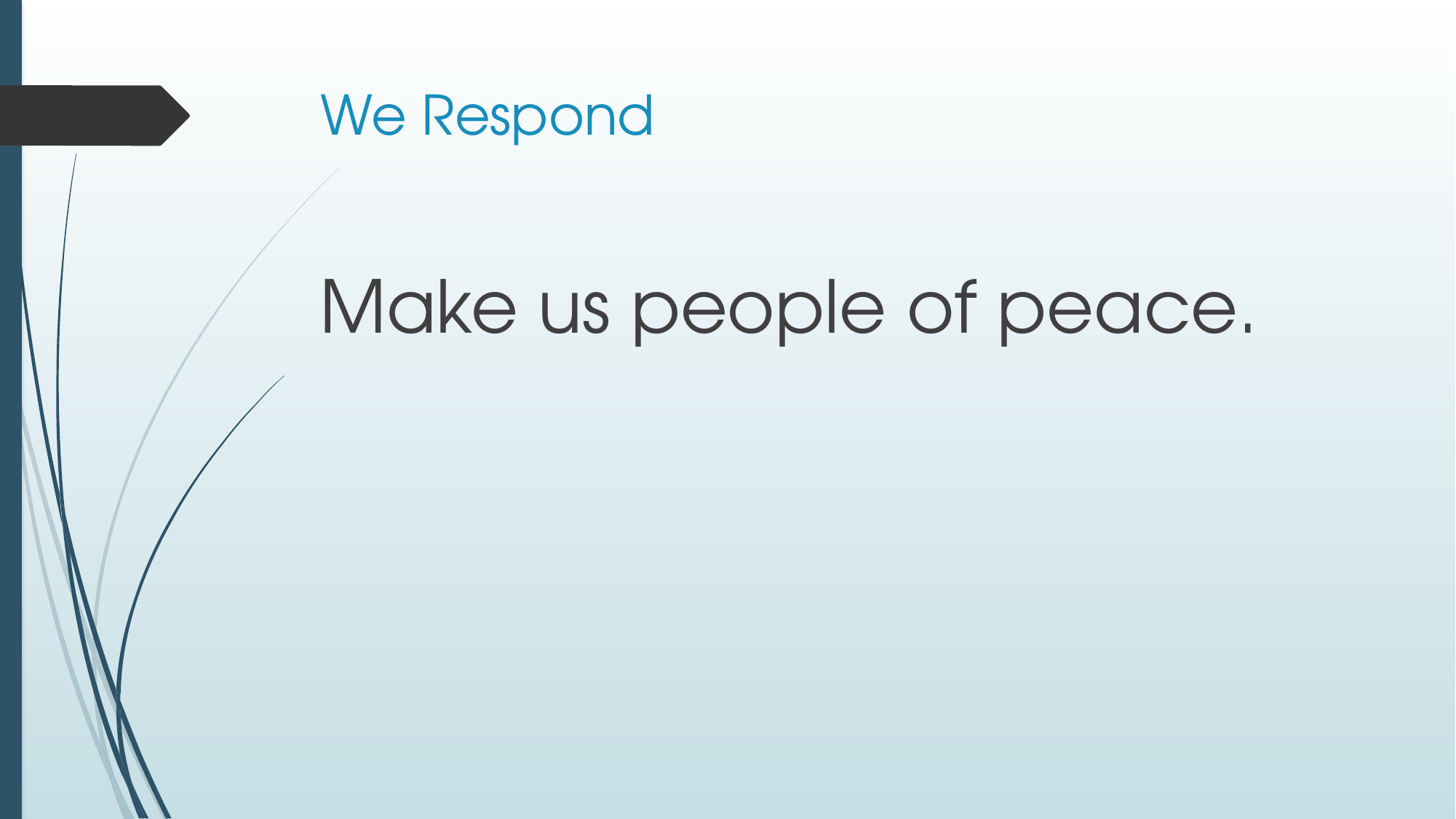

# We Respond
Make us people of peace.